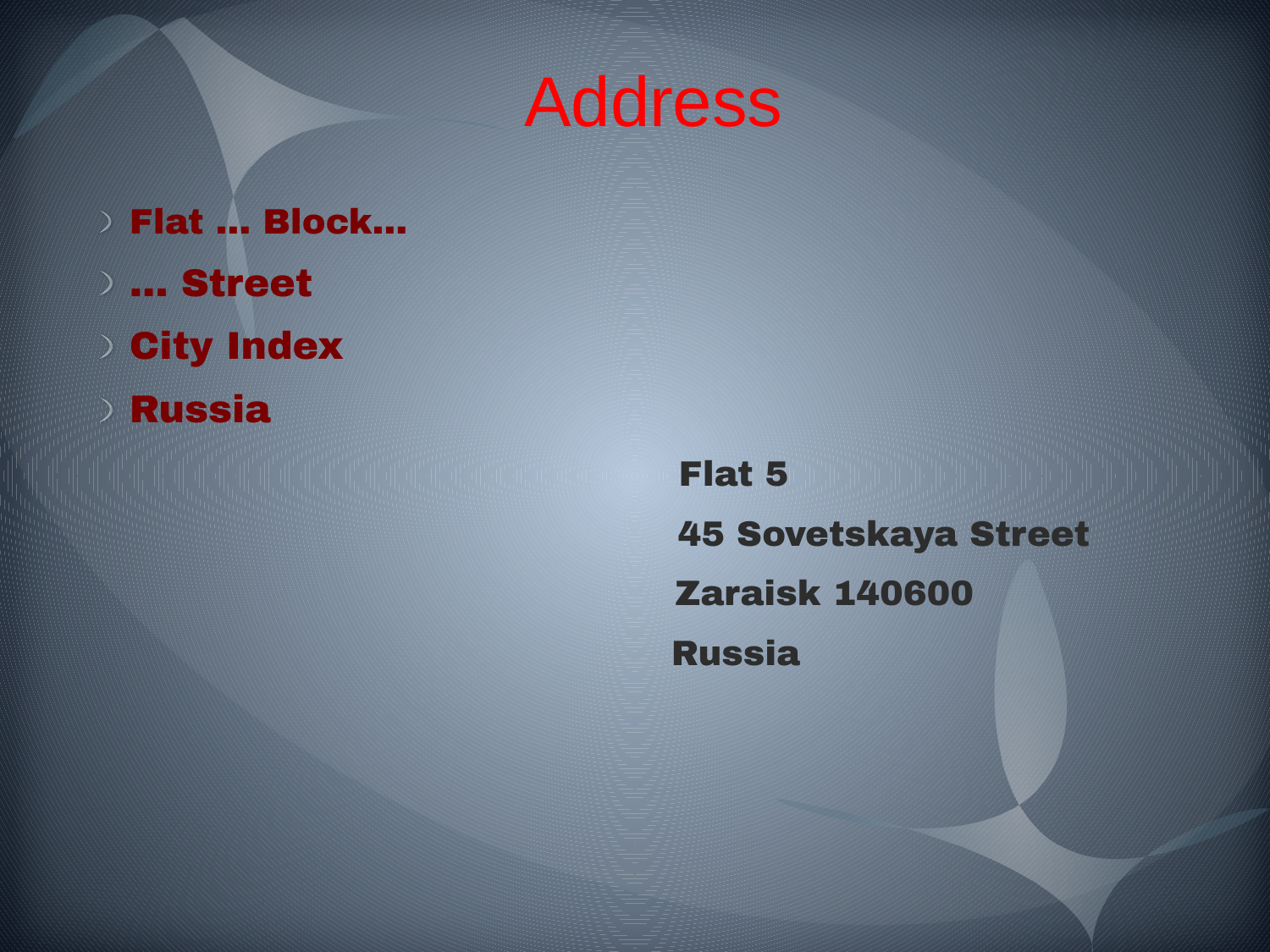

# Address
Flat … Block…
… Street
City Index
Russia
                                             Flat 5
                                          45 Sovetskaya Street
                                Zaraisk 140600
                 Russia